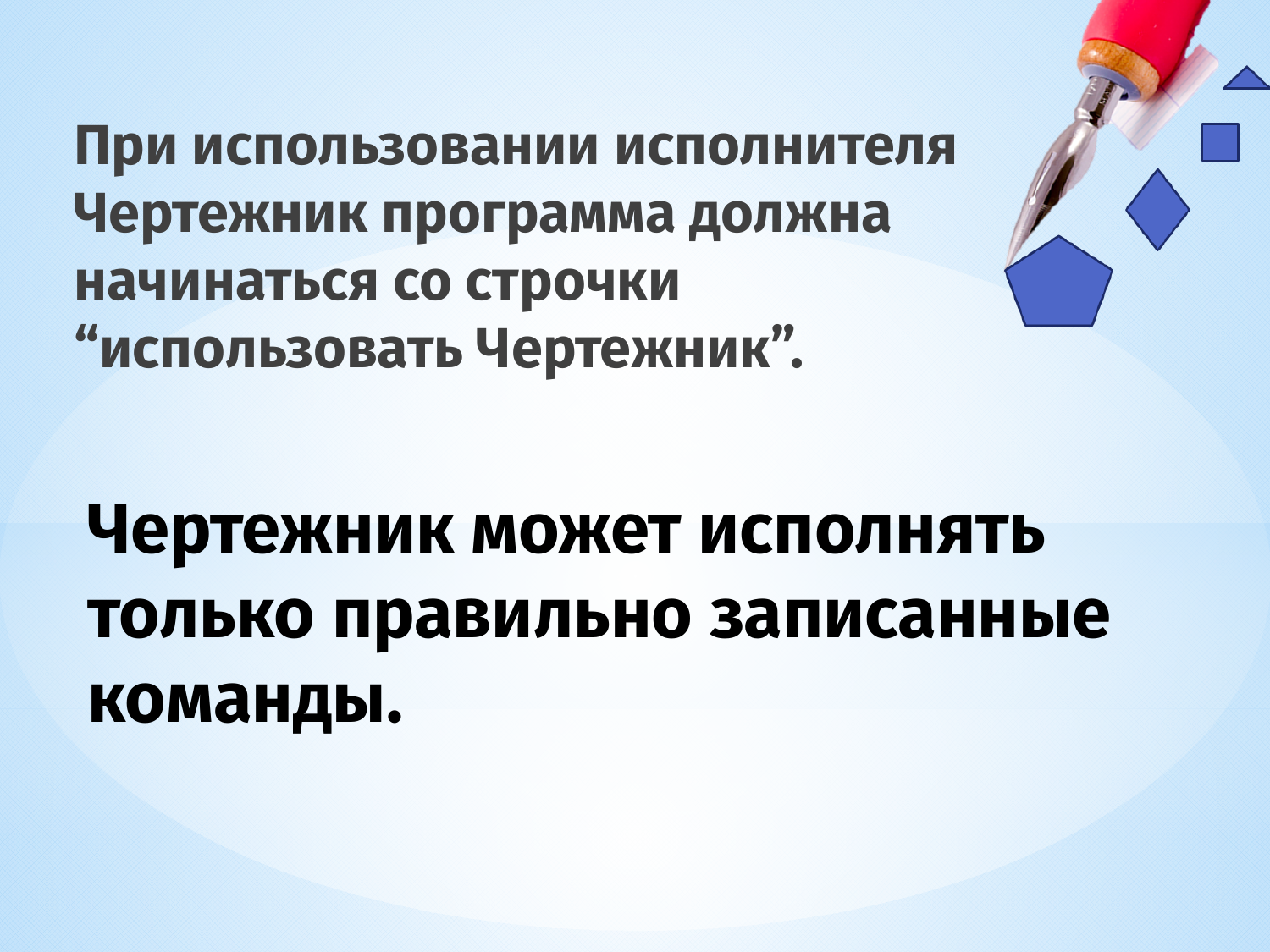

При использовании исполнителя Чертежник программа должна начинаться со строчки “использовать Чертежник”.
# Чертежник может исполнять только правильно записанные команды.